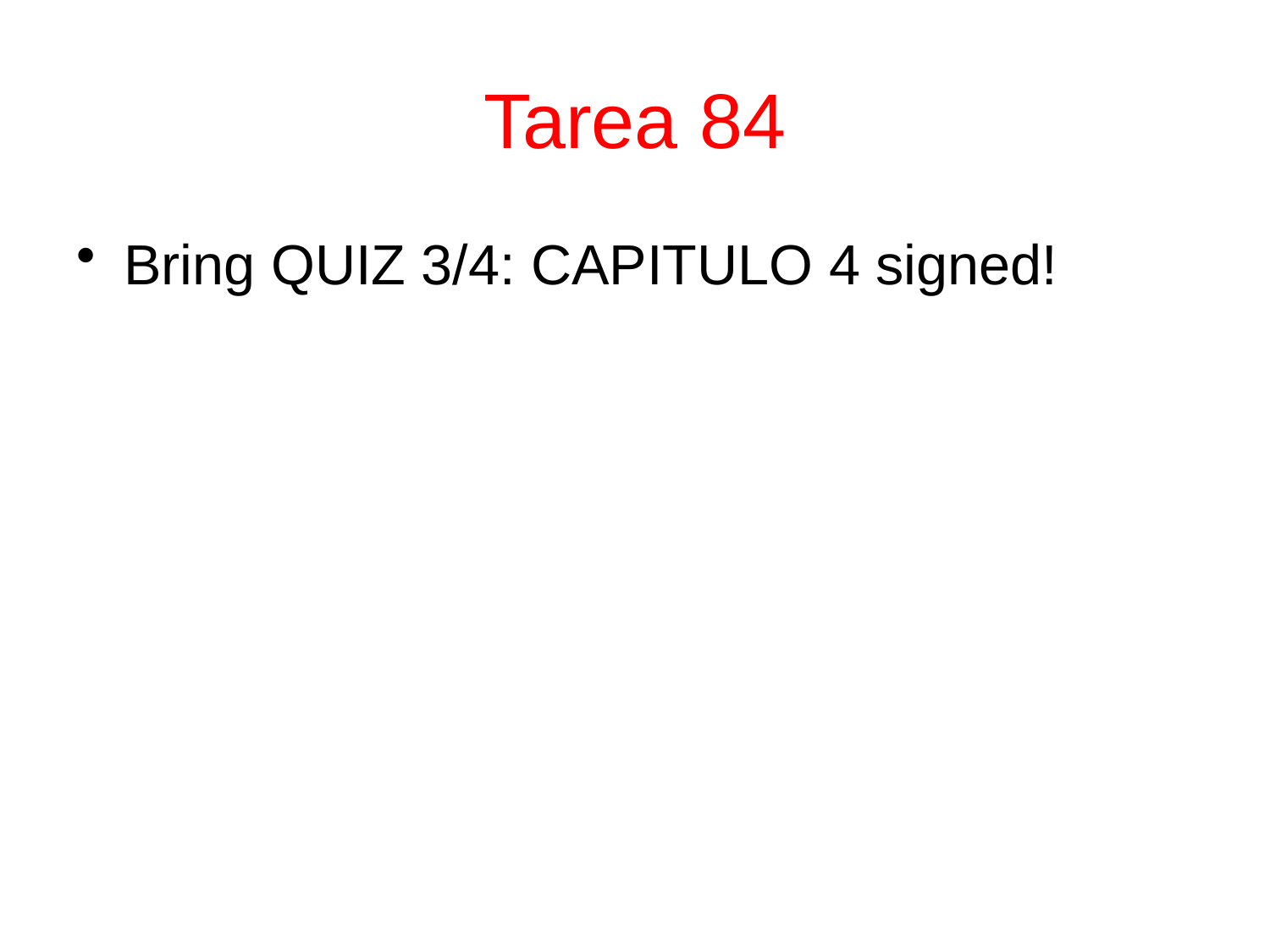

# Tarea 84
Bring QUIZ 3/4: CAPITULO 4 signed!